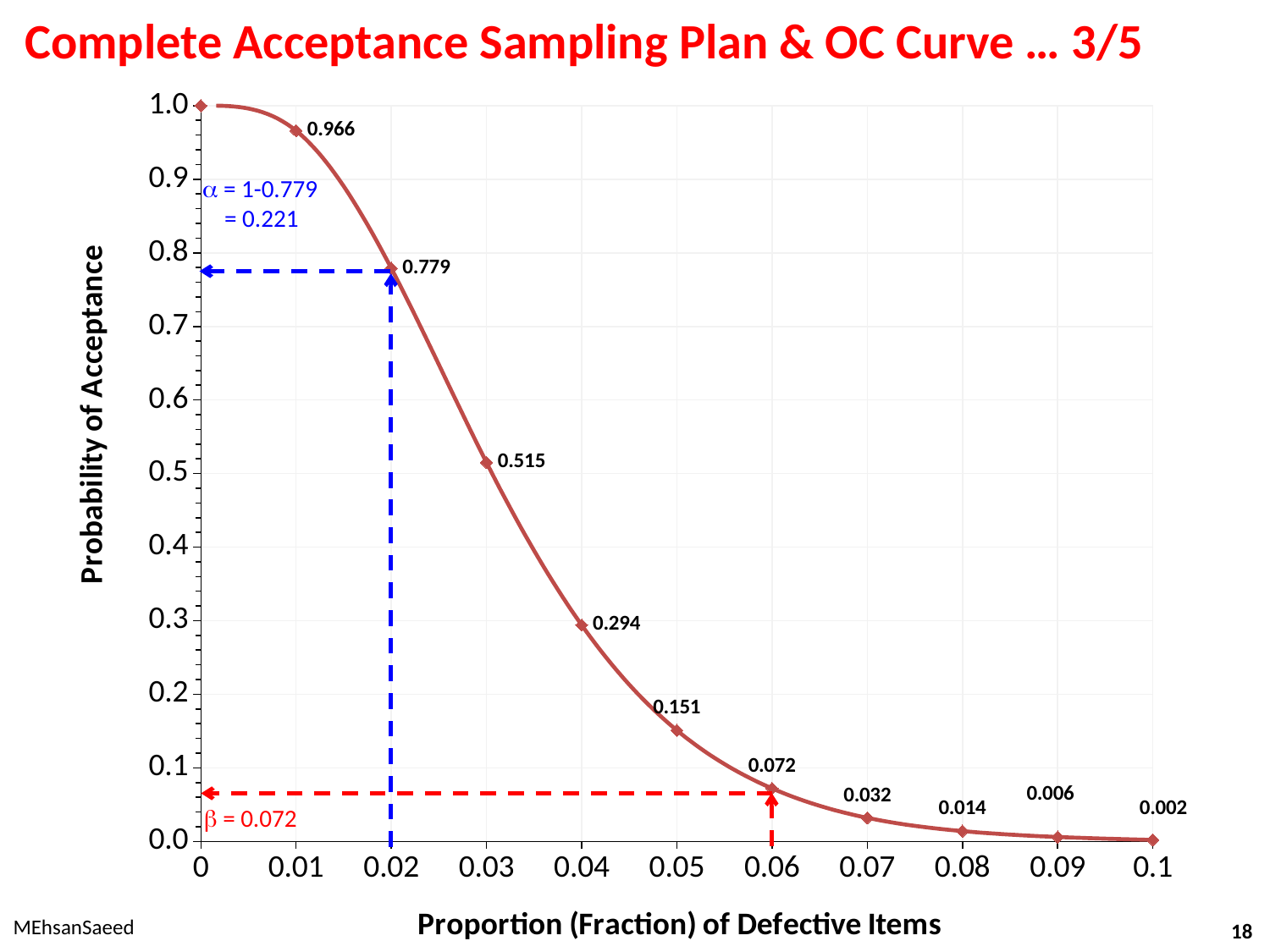

# Complete Acceptance Sampling Plan & OC Curve … 3/5

### Chart

| Category |  |
|---|---|
| 0 | 1.0 |
| 0.01 | 0.966 |
| 0.02 | 0.779 |
| 0.03 | 0.515 |
| 0.04 | 0.294 |
| 0.05 | 0.151 |
| 0.06 | 0.072 |
| 7.0000000000000007E-2 | 0.032 |
| 0.08 | 0.014 |
| 0.09 | 0.006 |
| 0.1 | 0.002 |
α = 1-0.779
    = 0.221
β = 0.072
MEhsanSaeed
18